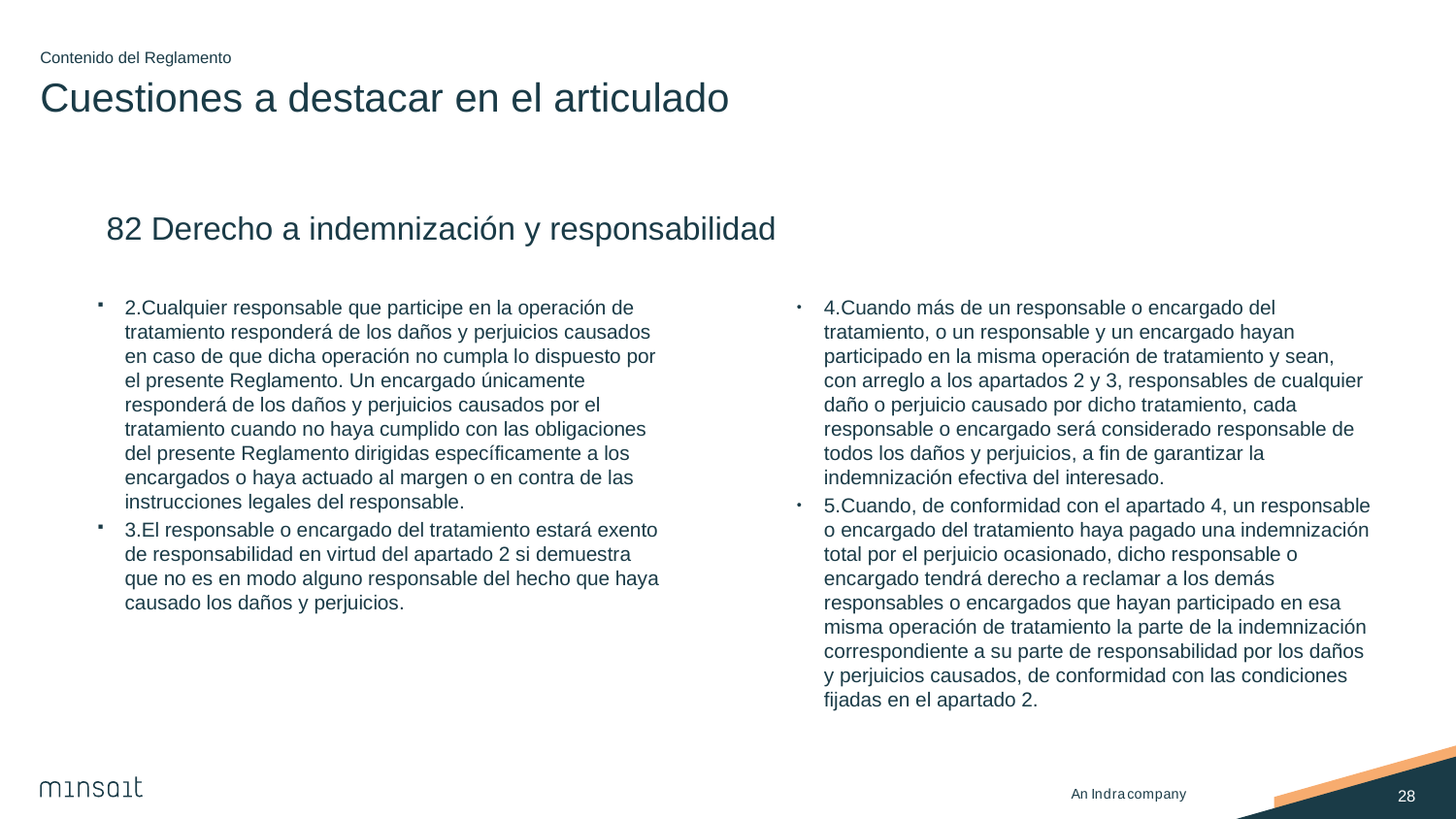

Contenido del Reglamento
# Cuestiones a destacar en el articulado
 82 Derecho a indemnización y responsabilidad
2.Cualquier responsable que participe en la operación de tratamiento responderá de los daños y perjuicios causados en caso de que dicha operación no cumpla lo dispuesto por el presente Reglamento. Un encargado únicamente responderá de los daños y perjuicios causados por el tratamiento cuando no haya cumplido con las obligaciones del presente Reglamento dirigidas específicamente a los encargados o haya actuado al margen o en contra de las instrucciones legales del responsable.
3.El responsable o encargado del tratamiento estará exento de responsabilidad en virtud del apartado 2 si demuestra que no es en modo alguno responsable del hecho que haya causado los daños y perjuicios.
4.Cuando más de un responsable o encargado del tratamiento, o un responsable y un encargado hayan participado en la misma operación de tratamiento y sean, con arreglo a los apartados 2 y 3, responsables de cualquier daño o perjuicio causado por dicho tratamiento, cada responsable o encargado será considerado responsable de todos los daños y perjuicios, a fin de garantizar la indemnización efectiva del interesado.
5.Cuando, de conformidad con el apartado 4, un responsable o encargado del tratamiento haya pagado una indemnización total por el perjuicio ocasionado, dicho responsable o encargado tendrá derecho a reclamar a los demás responsables o encargados que hayan participado en esa misma operación de tratamiento la parte de la indemnización correspondiente a su parte de responsabilidad por los daños y perjuicios causados, de conformidad con las condiciones fijadas en el apartado 2.